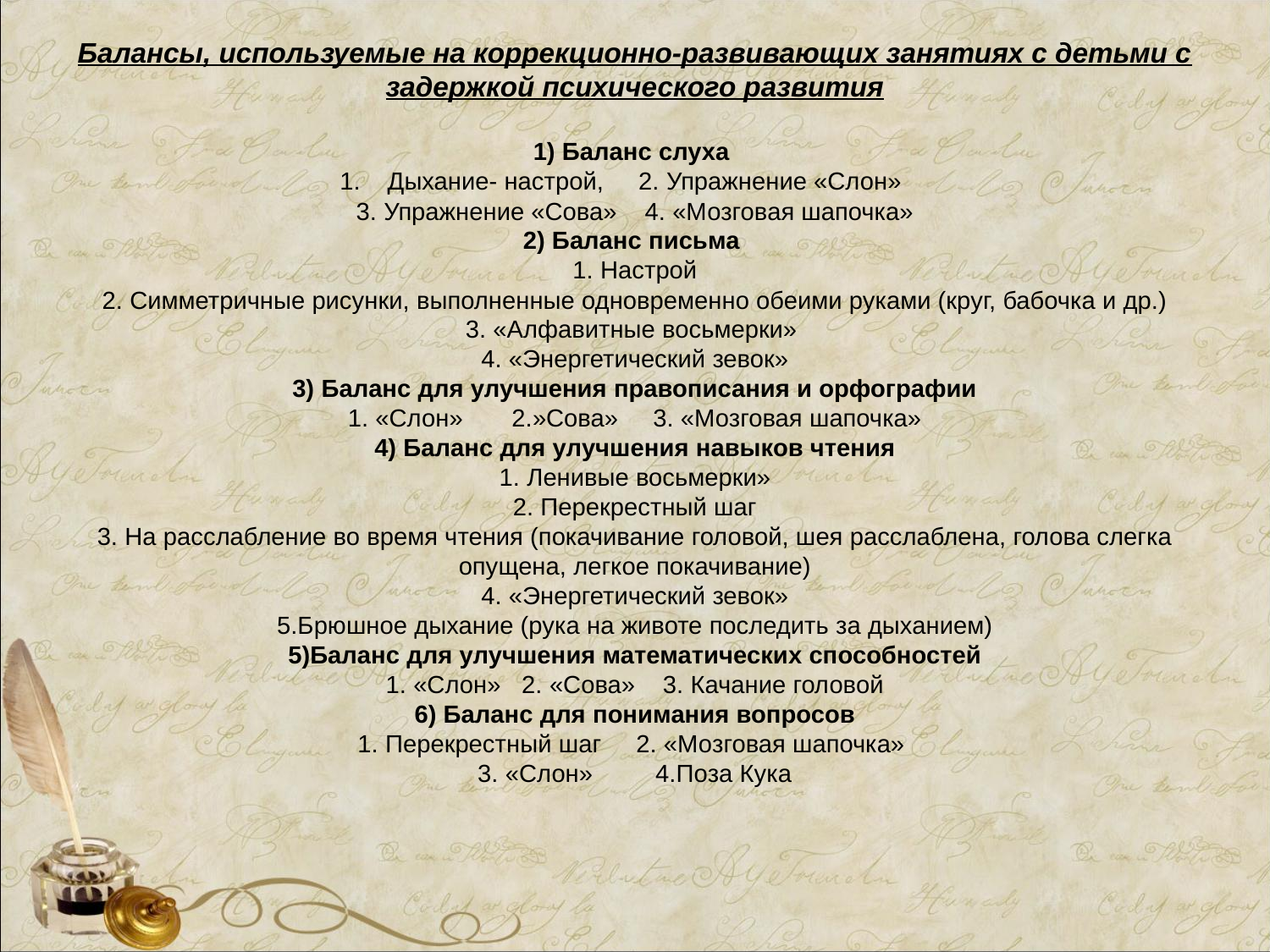

Балансы, используемые на коррекционно-развивающих занятиях с детьми с задержкой психического развития

1) Баланс слуха
Дыхание- настрой,     2. Упражнение «Слон»
3. Упражнение «Сова»    4. «Мозговая шапочка»
2) Баланс письма
1. Настрой
2. Симметричные рисунки, выполненные одновременно обеими руками (круг, бабочка и др.)
3. «Алфавитные восьмерки»
4. «Энергетический зевок»
3) Баланс для улучшения правописания и орфографии
1. «Слон»       2.»Сова»     3. «Мозговая шапочка»
4) Баланс для улучшения навыков чтения
1. Ленивые восьмерки»
2. Перекрестный шаг
3. На расслабление во время чтения (покачивание головой, шея расслаблена, голова слегка опущена, легкое покачивание)
4. «Энергетический зевок»
5.Брюшное дыхание (рука на животе последить за дыханием)
5)Баланс для улучшения математических способностей
1. «Слон»   2. «Сова»    3. Качание головой
6) Баланс для понимания вопросов
1. Перекрестный шаг     2. «Мозговая шапочка»
3. «Слон»         4.Поза Кука